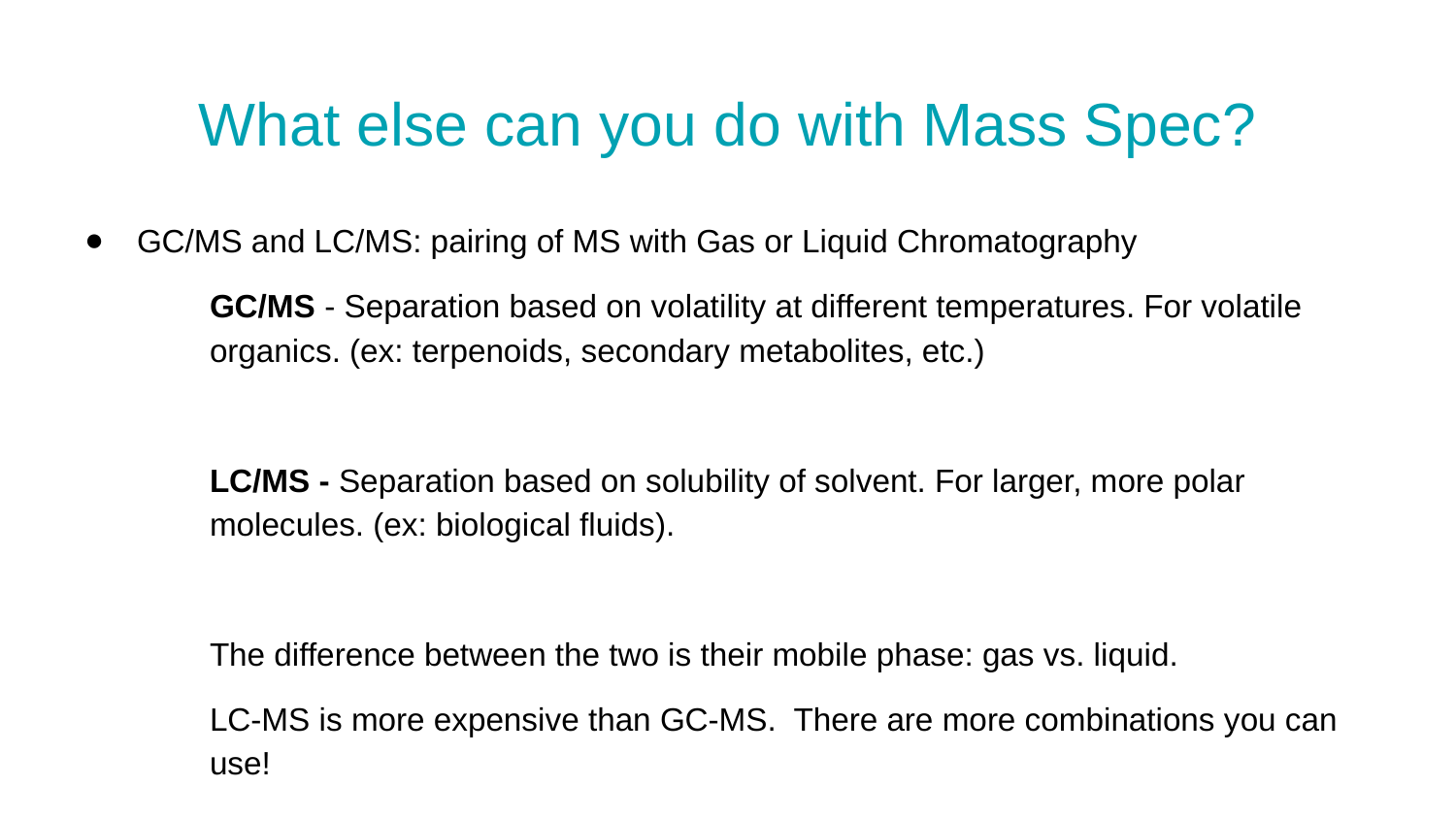

# What else can you do with Mass Spec?

GC/MS and LC/MS: pairing of MS with Gas or Liquid Chromatography
GC/MS - Separation based on volatility at different temperatures. For volatile organics. (ex: terpenoids, secondary metabolites, etc.)

LC/MS - Separation based on solubility of solvent. For larger, more polar molecules. (ex: biological fluids).

The difference between the two is their mobile phase: gas vs. liquid.
LC-MS is more expensive than GC-MS.  There are more combinations you can use!